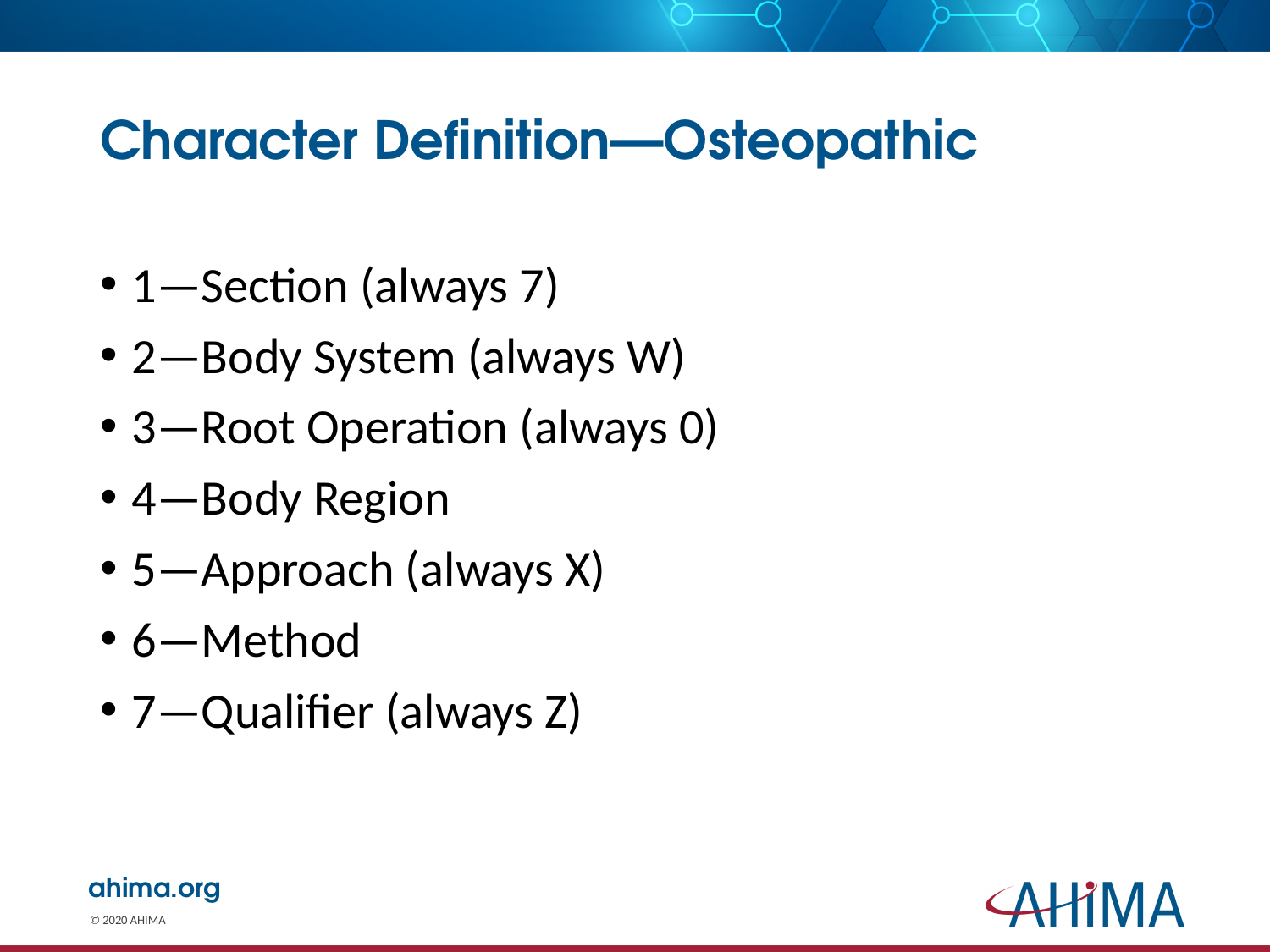

# Character Definition—Osteopathic
1—Section (always 7)
2—Body System (always W)
3—Root Operation (always 0)
4—Body Region
5—Approach (always X)
6—Method
7—Qualifier (always Z)